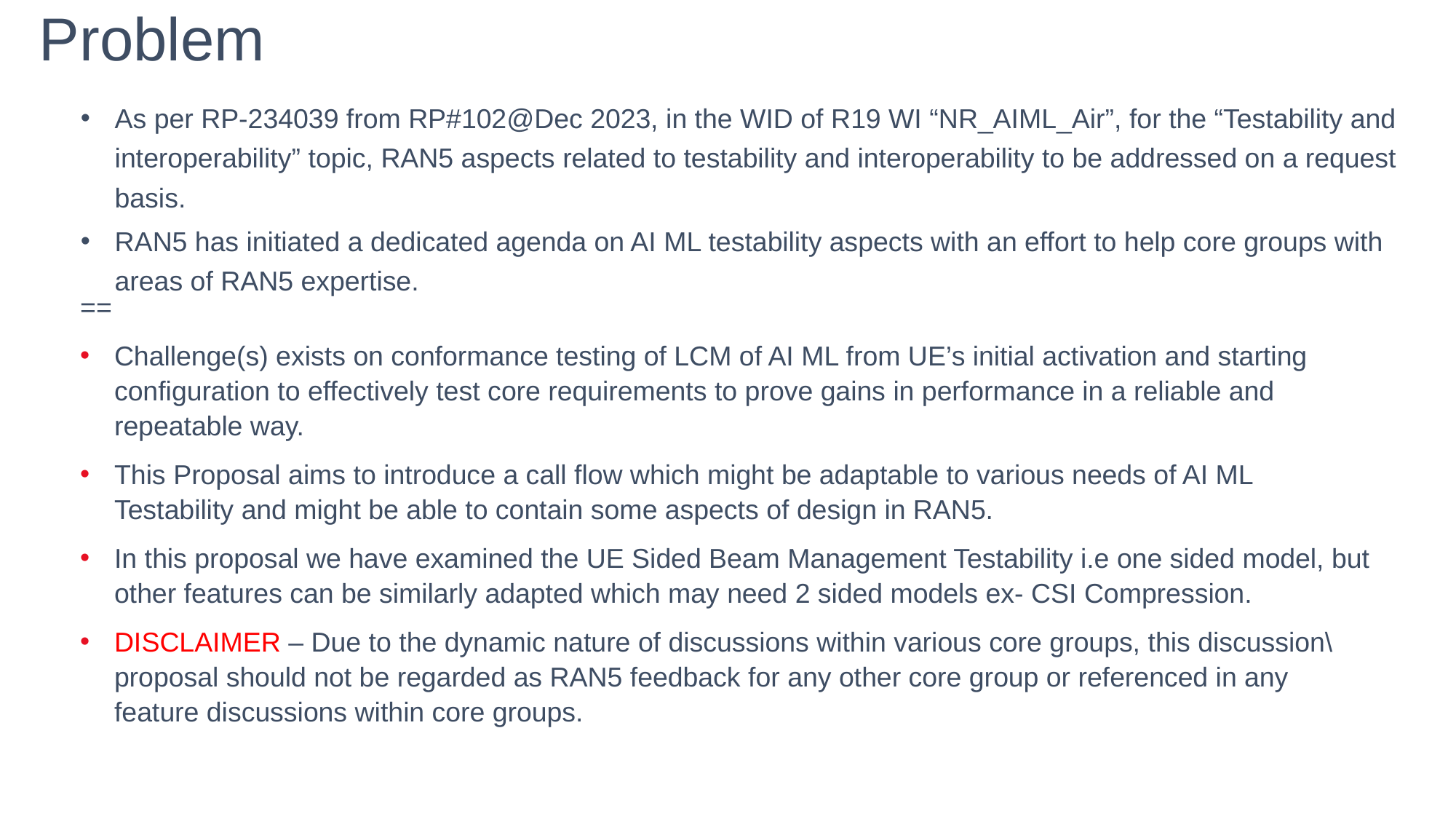

Problem

==
Challenge(s) exists on conformance testing of LCM of AI ML from UE’s initial activation and starting configuration to effectively test core requirements to prove gains in performance in a reliable and repeatable way.
This Proposal aims to introduce a call flow which might be adaptable to various needs of AI ML Testability and might be able to contain some aspects of design in RAN5.
In this proposal we have examined the UE Sided Beam Management Testability i.e one sided model, but other features can be similarly adapted which may need 2 sided models ex- CSI Compression.
DISCLAIMER – Due to the dynamic nature of discussions within various core groups, this discussion\proposal should not be regarded as RAN5 feedback for any other core group or referenced in any feature discussions within core groups.

As per RP-234039 from RP#102@Dec 2023, in the WID of R19 WI “NR_AIML_Air”, for the “Testability and interoperability” topic, RAN5 aspects related to testability and interoperability to be addressed on a request basis.
RAN5 has initiated a dedicated agenda on AI ML testability aspects with an effort to help core groups with areas of RAN5 expertise.